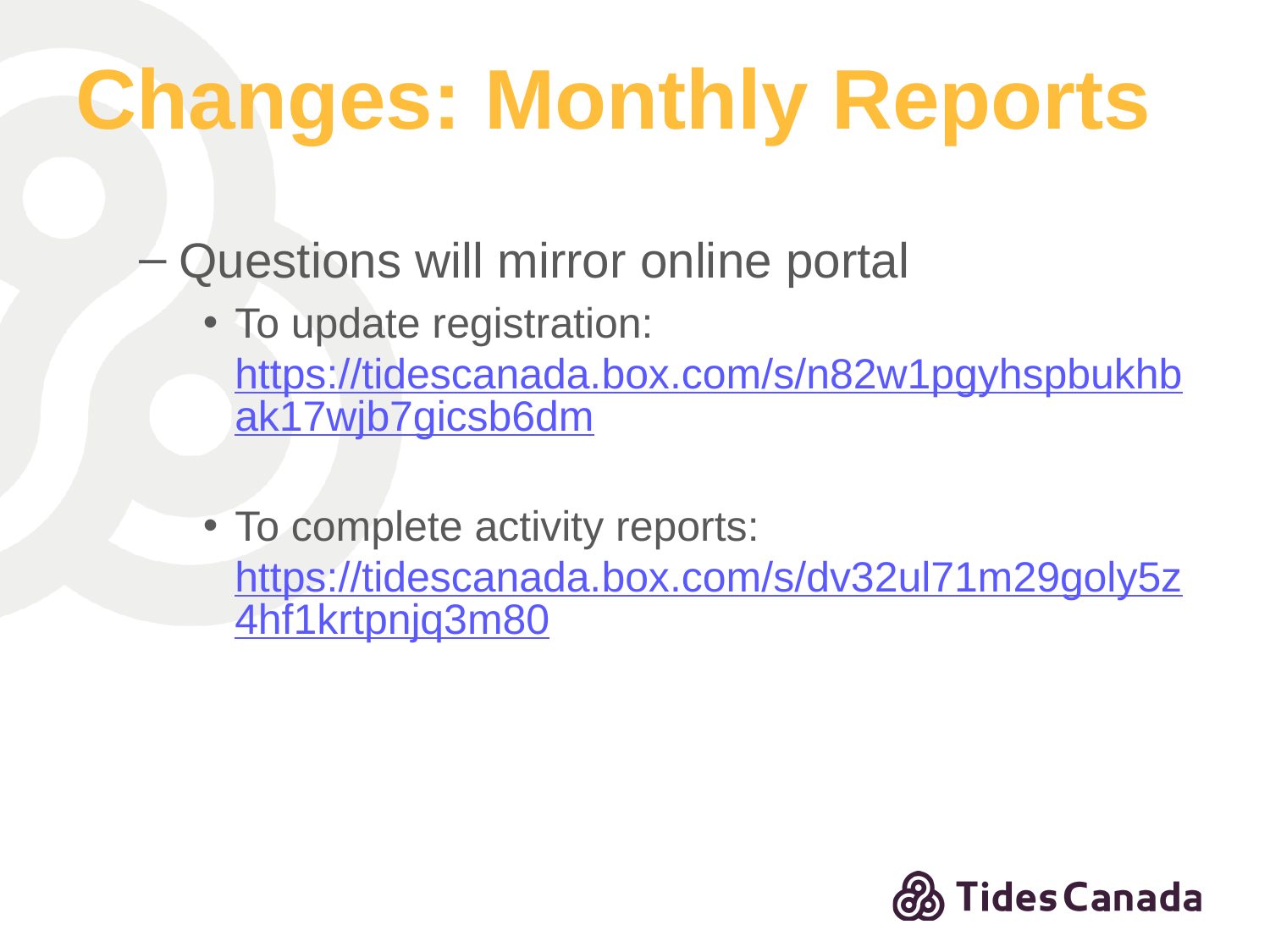

# Changes: Monthly Reports
Questions will mirror online portal
To update registration: https://tidescanada.box.com/s/n82w1pgyhspbukhbak17wjb7gicsb6dm
To complete activity reports: https://tidescanada.box.com/s/dv32ul71m29goly5z4hf1krtpnjq3m80